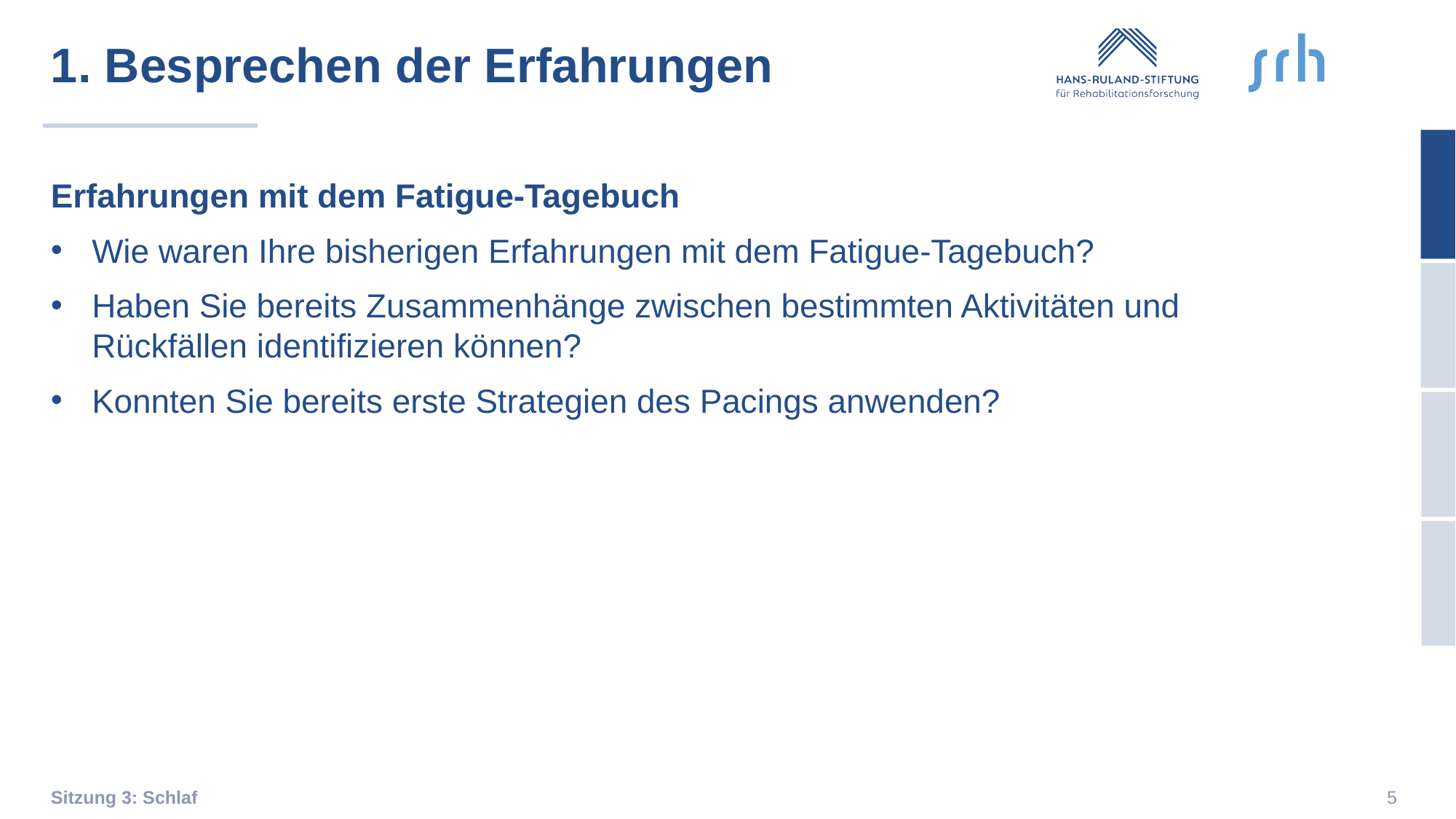

# 1. Besprechen der Erfahrungen
Erfahrungen mit dem Fatigue-Tagebuch
Wie waren Ihre bisherigen Erfahrungen mit dem Fatigue-Tagebuch?
Haben Sie bereits Zusammenhänge zwischen bestimmten Aktivitäten und Rückfällen identifizieren können?
Konnten Sie bereits erste Strategien des Pacings anwenden?

5
Sitzung 3: Schlaf